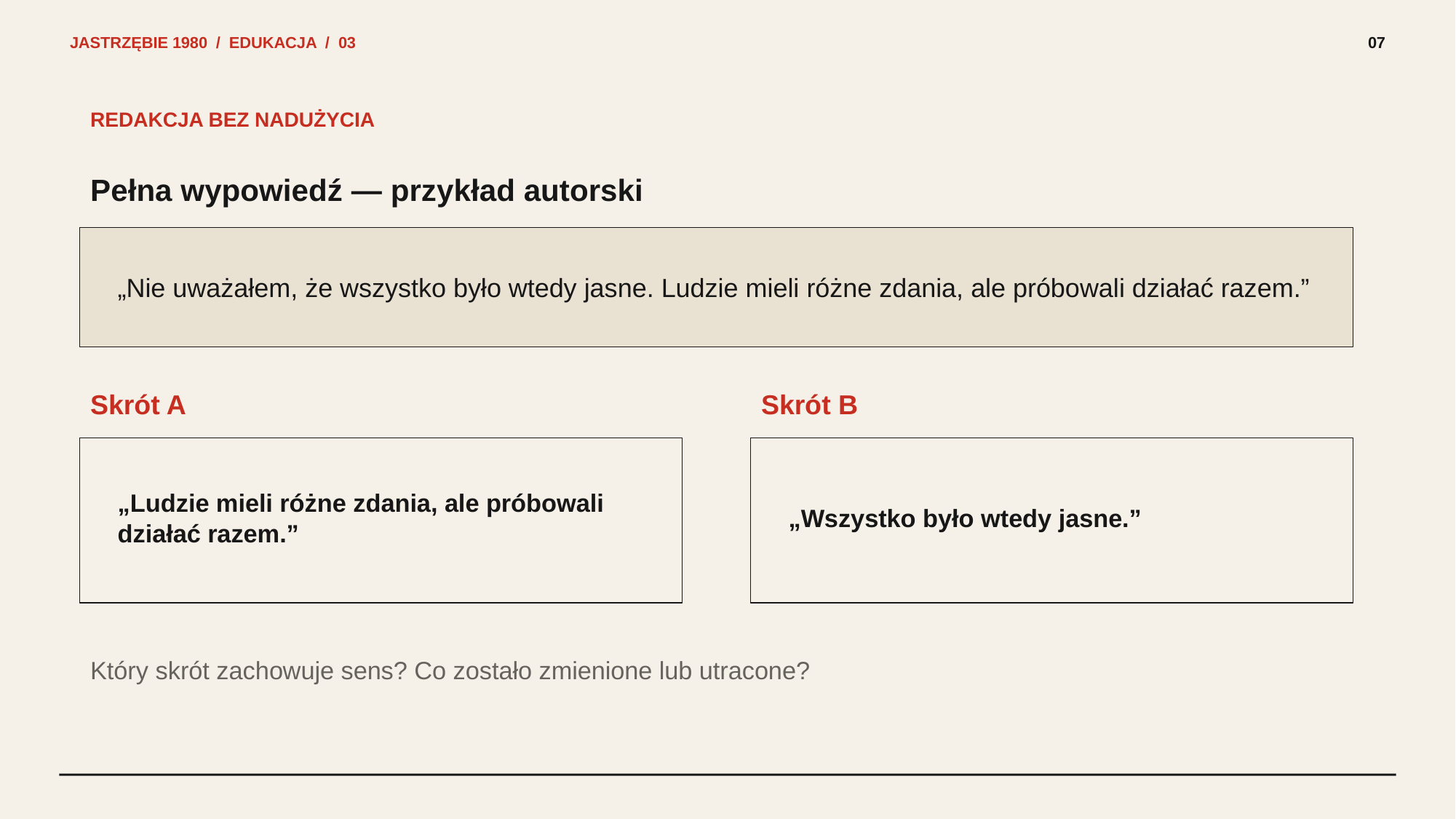

JASTRZĘBIE 1980  /  EDUKACJA  /  03
07
REDAKCJA BEZ NADUŻYCIA
Pełna wypowiedź — przykład autorski

„Nie uważałem, że wszystko było wtedy jasne. Ludzie mieli różne zdania, ale próbowali działać razem.”
Skrót A
Skrót B

„Ludzie mieli różne zdania, ale próbowali działać razem.”
„Wszystko było wtedy jasne.”
Który skrót zachowuje sens? Co zostało zmienione lub utracone?